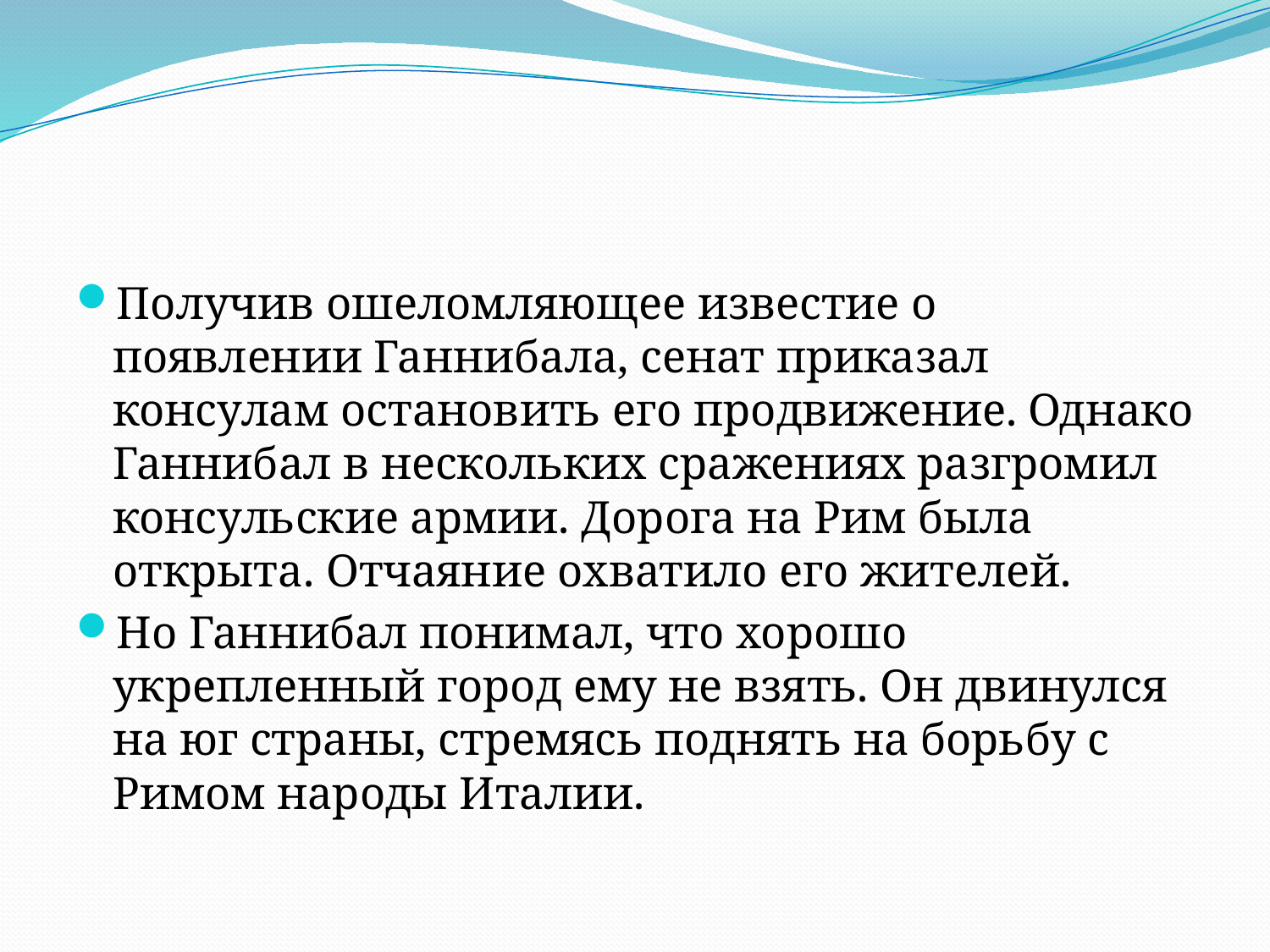

#
Получив ошеломляющее известие о появлении Ганнибала, сенат приказал консулам остановить его продвижение. Однако Ганнибал в нескольких сражениях разгромил консульские армии. Дорога на Рим была открыта. Отчаяние охватило его жителей.
Но Ганнибал понимал, что хорошо укрепленный город ему не взять. Он двинулся на юг страны, стремясь поднять на борьбу с Римом народы Италии.